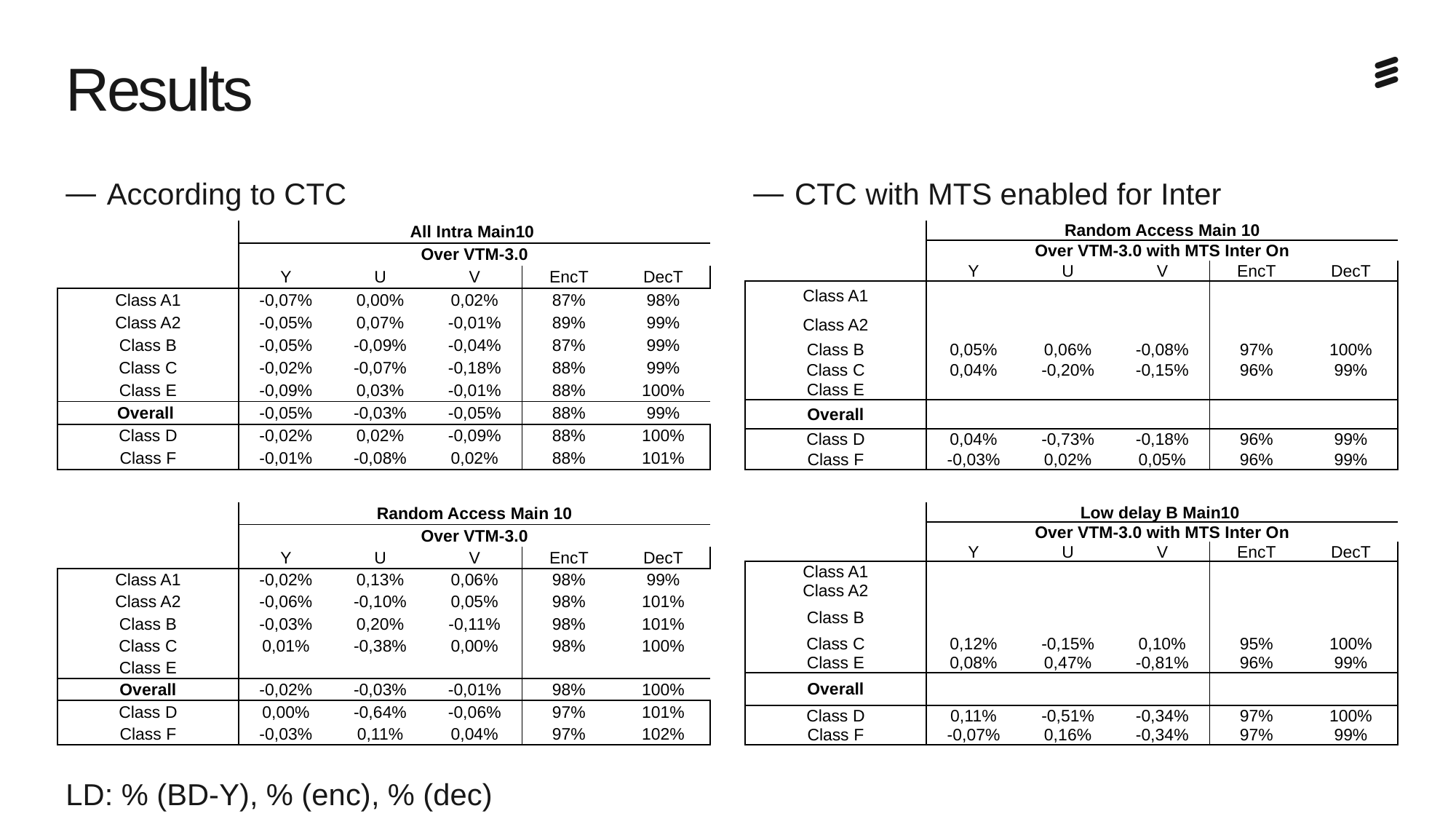

# Results
According to CTC
CTC with MTS enabled for Inter
|  | All Intra Main10 |  |  |  |  |
| --- | --- | --- | --- | --- | --- |
|  | Over VTM-3.0 |  |  |  |  |
|  | Y | U | V | EncT | DecT |
| Class A1 | -0,07% | 0,00% | 0,02% | 87% | 98% |
| Class A2 | -0,05% | 0,07% | -0,01% | 89% | 99% |
| Class B | -0,05% | -0,09% | -0,04% | 87% | 99% |
| Class C | -0,02% | -0,07% | -0,18% | 88% | 99% |
| Class E | -0,09% | 0,03% | -0,01% | 88% | 100% |
| Overall | -0,05% | -0,03% | -0,05% | 88% | 99% |
| Class D | -0,02% | 0,02% | -0,09% | 88% | 100% |
| Class F | -0,01% | -0,08% | 0,02% | 88% | 101% |
|  | Random Access Main 10 |  |  |  |  |
| --- | --- | --- | --- | --- | --- |
|  | Over VTM-3.0 with MTS Inter On |  |  |  |  |
|  | Y | U | V | EncT | DecT |
| Class A1 |  |  |  |  |  |
| Class A2 |  |  |  |  |  |
| Class B | 0,05% | 0,06% | -0,08% | 97% | 100% |
| Class C | 0,04% | -0,20% | -0,15% | 96% | 99% |
| Class E |  |  |  |  |  |
| Overall |  |  |  |  |  |
| Class D | 0,04% | -0,73% | -0,18% | 96% | 99% |
| Class F | -0,03% | 0,02% | 0,05% | 96% | 99% |
|  | Random Access Main 10 |  |  |  |  |
| --- | --- | --- | --- | --- | --- |
|  | Over VTM-3.0 |  |  |  |  |
|  | Y | U | V | EncT | DecT |
| Class A1 | -0,02% | 0,13% | 0,06% | 98% | 99% |
| Class A2 | -0,06% | -0,10% | 0,05% | 98% | 101% |
| Class B | -0,03% | 0,20% | -0,11% | 98% | 101% |
| Class C | 0,01% | -0,38% | 0,00% | 98% | 100% |
| Class E |  |  |  |  |  |
| Overall | -0,02% | -0,03% | -0,01% | 98% | 100% |
| Class D | 0,00% | -0,64% | -0,06% | 97% | 101% |
| Class F | -0,03% | 0,11% | 0,04% | 97% | 102% |
|  | Low delay B Main10 |  |  |  |  |
| --- | --- | --- | --- | --- | --- |
|  | Over VTM-3.0 with MTS Inter On |  |  |  |  |
|  | Y | U | V | EncT | DecT |
| Class A1 |  |  |  |  |  |
| Class A2 |  |  |  |  |  |
| Class B |  |  |  |  |  |
| Class C | 0,12% | -0,15% | 0,10% | 95% | 100% |
| Class E | 0,08% | 0,47% | -0,81% | 96% | 99% |
| Overall |  |  |  |  |  |
| Class D | 0,11% | -0,51% | -0,34% | 97% | 100% |
| Class F | -0,07% | 0,16% | -0,34% | 97% | 99% |
LD: % (BD-Y), % (enc), % (dec)